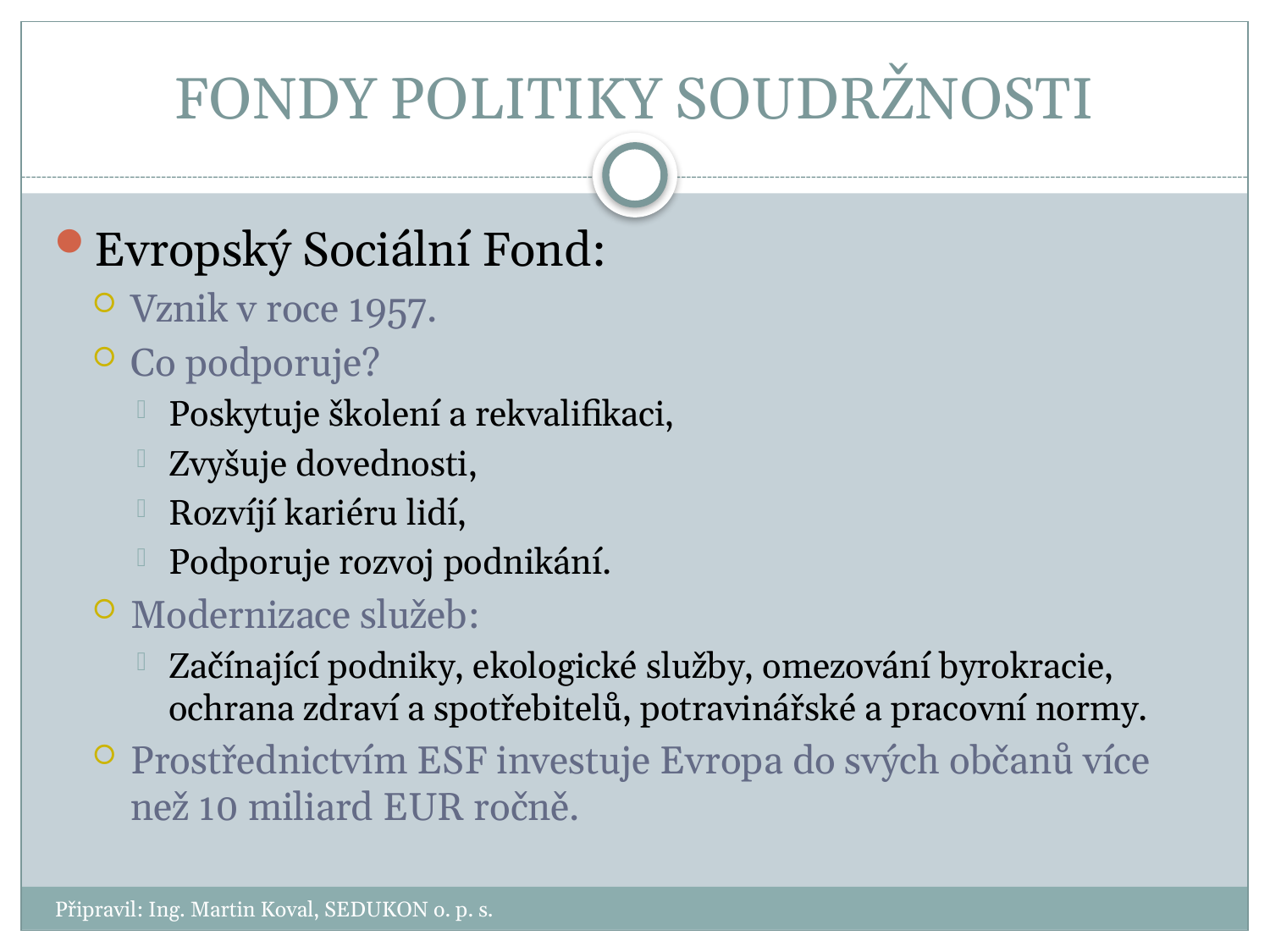

# FONDY POLITIKY SOUDRŽNOSTI
Evropský Sociální Fond:
Vznik v roce 1957.
Co podporuje?
Poskytuje školení a rekvalifikaci,
Zvyšuje dovednosti,
Rozvíjí kariéru lidí,
Podporuje rozvoj podnikání.
Modernizace služeb:
Začínající podniky, ekologické služby, omezování byrokracie, ochrana zdraví a spotřebitelů, potravinářské a pracovní normy.
Prostřednictvím ESF investuje Evropa do svých občanů více než 10 miliard EUR ročně.

Připravil: Ing. Martin Koval, SEDUKON o. p. s.